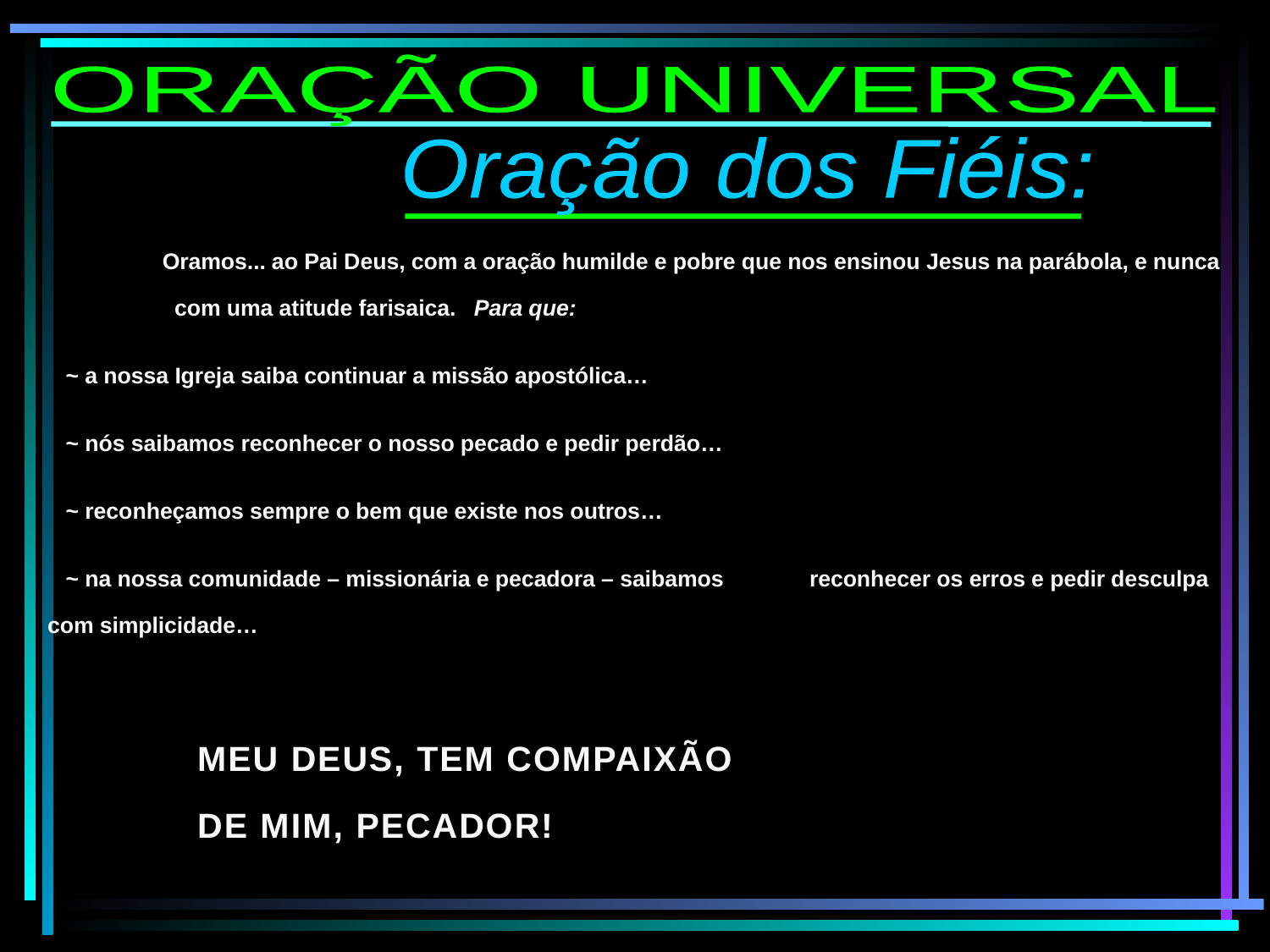

ORAÇÃO UNIVERSAL

Oração dos Fiéis:

   Oramos... ao Pai Deus, com a oração humilde e pobre que nos ensinou Jesus na parábola, e nunca com uma atitude farisaica.   Para que:
   ~ a nossa Igreja saiba continuar a missão apostólica…
   ~ nós saibamos reconhecer o nosso pecado e pedir perdão…
   ~ reconheçamos sempre o bem que existe nos outros…
   ~ na nossa comunidade – missionária e pecadora – saibamos  	reconhecer os erros e pedir desculpa com simplicidade…
Meu deus, Tem compaixão
de mim, pecador!